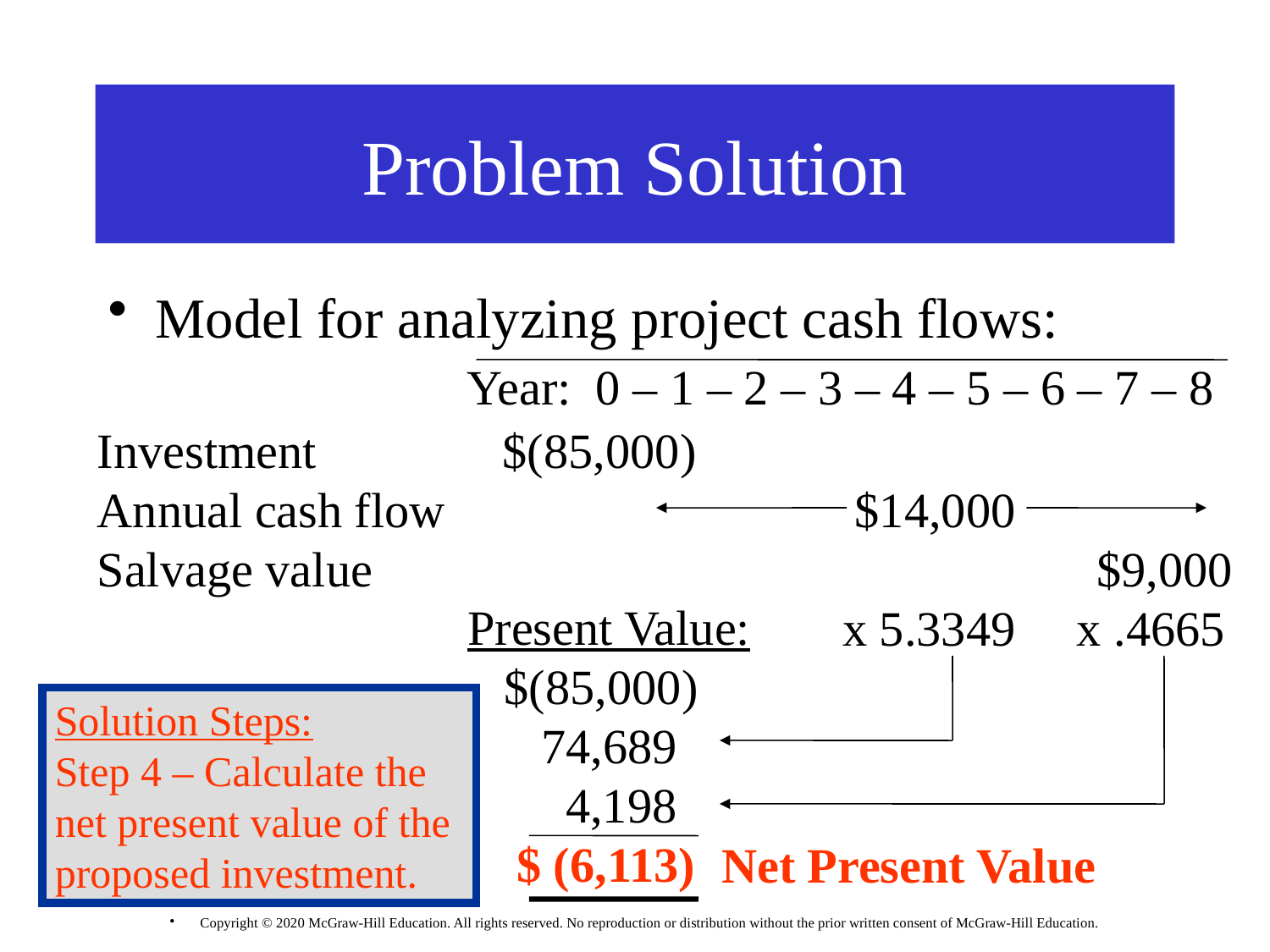

# Problem Solution
Model for analyzing project cash flows:
Year:  0 – 1 – 2 – 3 – 4 – 5 – 6 – 7 – 8

Investment		  $(85,000)
Annual cash flow			          $14,000
Salvage value					         $9,000
					         x 5.3349     x .4665

Present Value:
   $(85,000)
      74,689
        4,198
    $ (6,113)

Solution Steps:
Step 4 – Calculate the net present value of the proposed investment.

Net Present Value